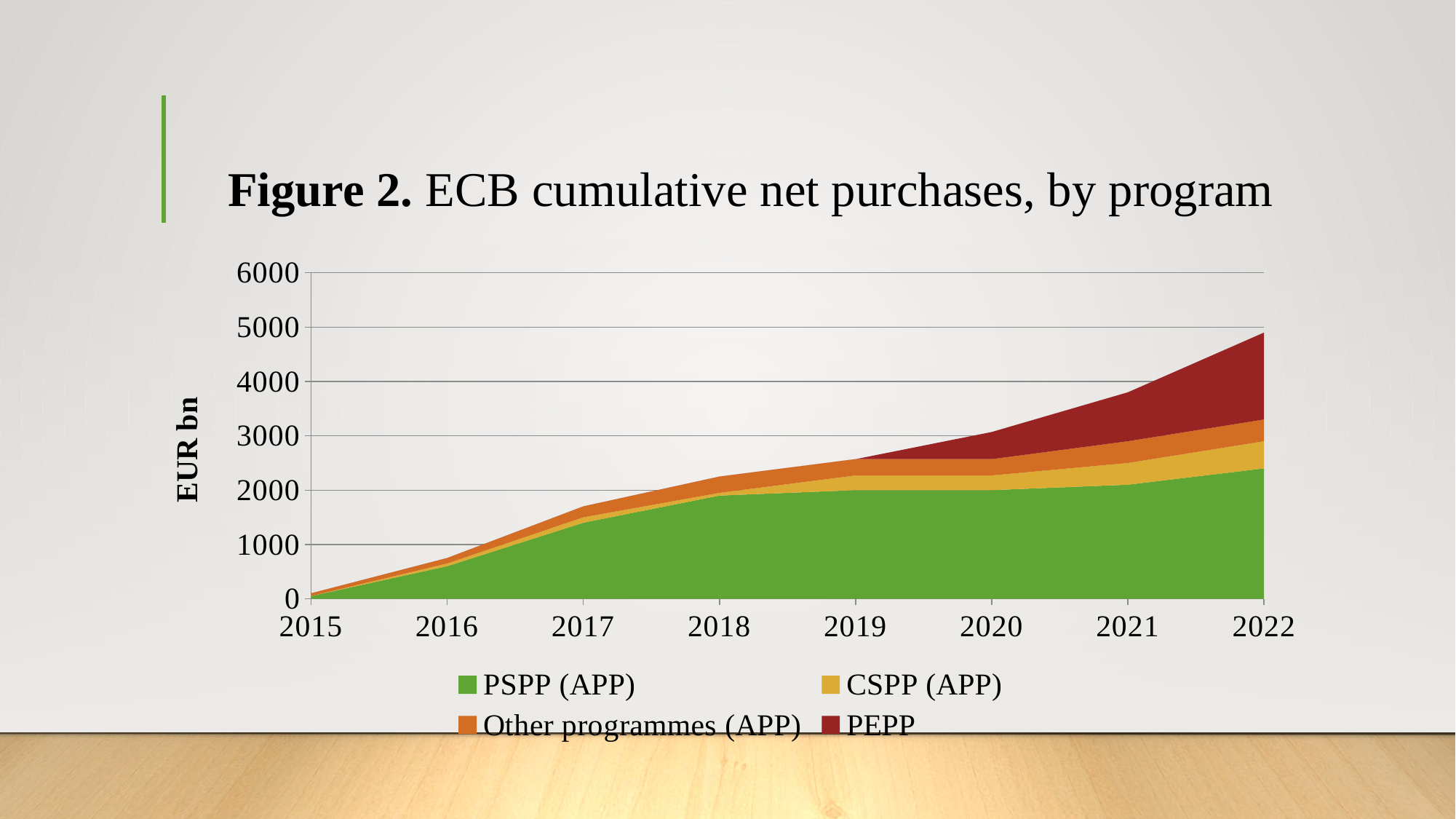

# Figure 2. ECB cumulative net purchases, by program

### Chart

| Category | PSPP (APP) | CSPP (APP) | Other programmes (APP) | PEPP |
|---|---|---|---|---|
| 2015 | 50.0 | 0.0 | 50.0 | 0.0 |
| 2016 | 600.0 | 50.0 | 100.0 | 0.0 |
| 2017 | 1400.0 | 100.0 | 200.0 | 0.0 |
| 2018 | 1900.0 | 50.0 | 300.0 | 0.0 |
| 2019 | 2000.0 | 270.0 | 300.0 | 0.0 |
| 2020 | 2000.0 | 270.0 | 300.0 | 500.0 |
| 2021 | 2100.0 | 400.0 | 400.0 | 900.0 |
| 2022 | 2400.0 | 500.0 | 400.0 | 1600.0 |